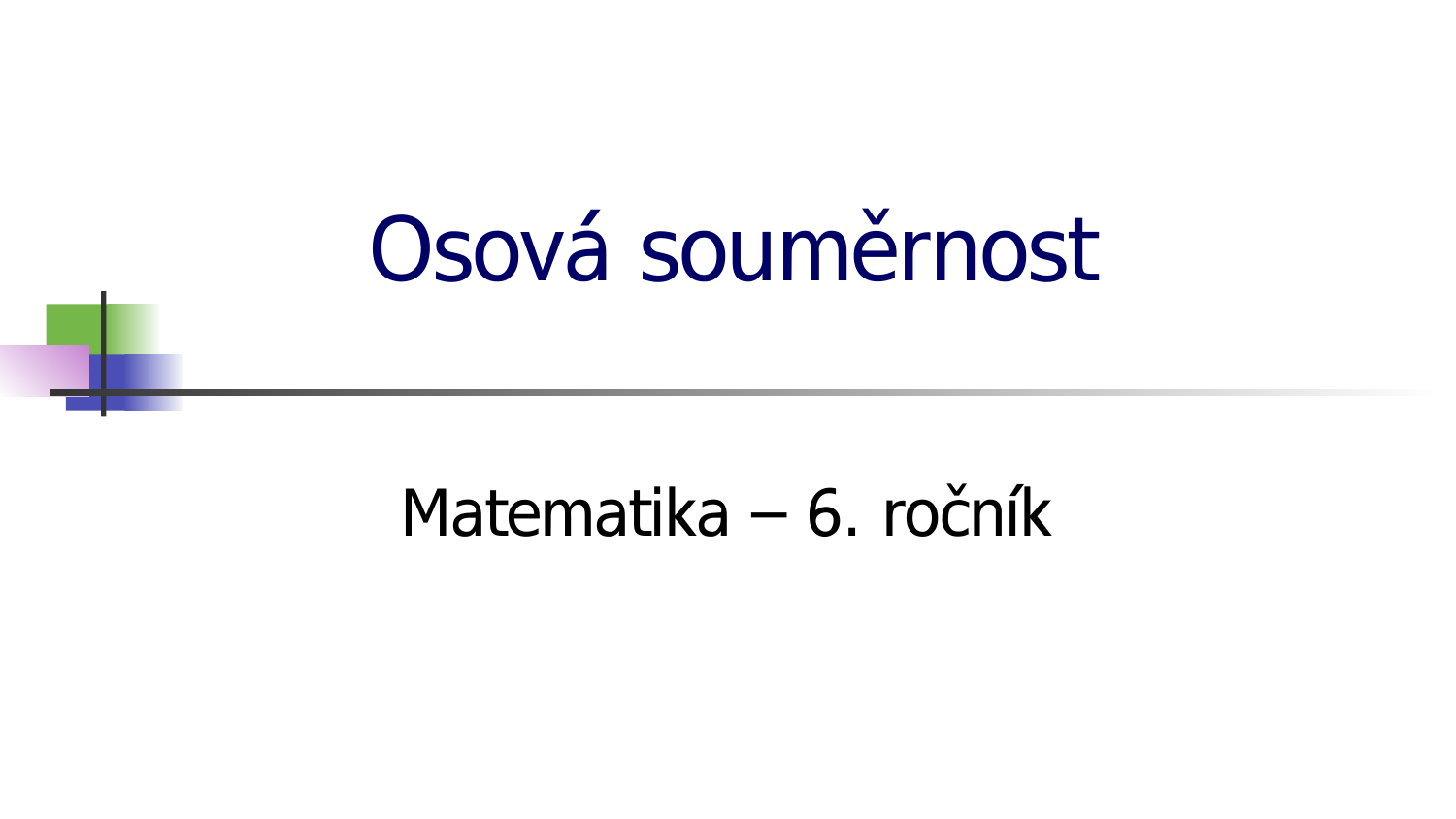

# Osová souměrnost
Matematika – 6. ročník